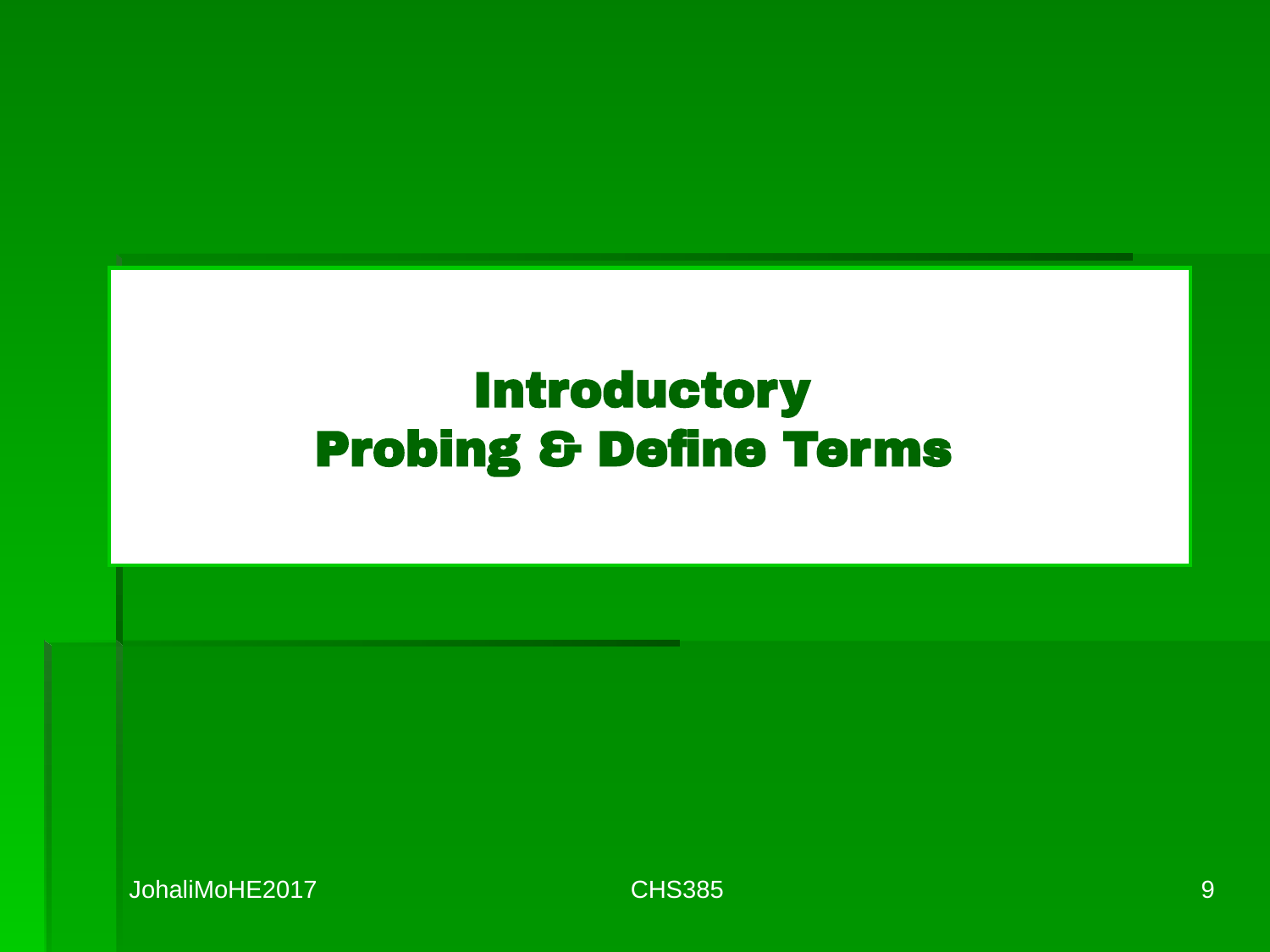

# Introductory Probing & Define Terms
JohaliMoHE2017
CHS385
9